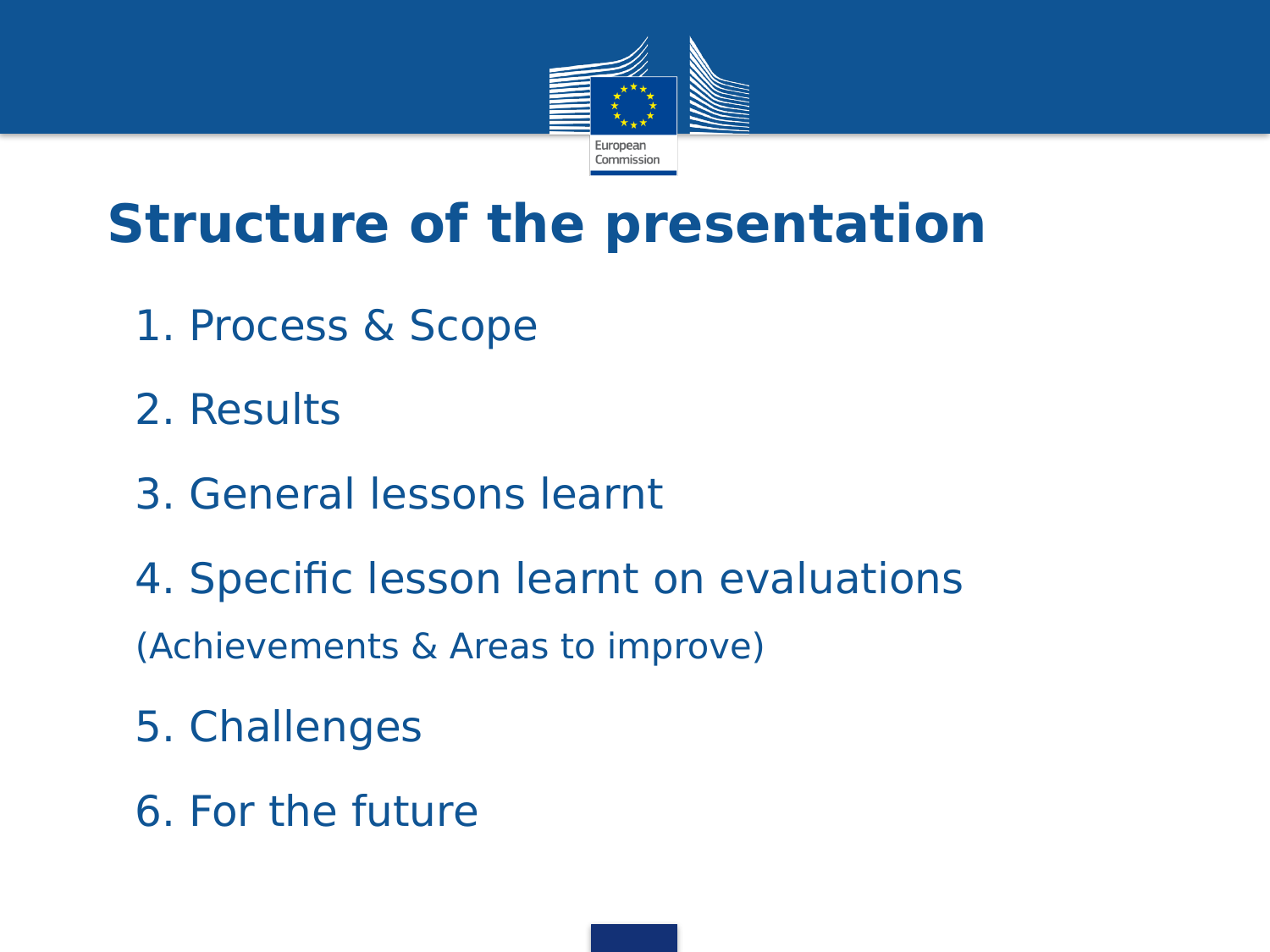

# Structure of the presentation
1. Process & Scope
2. Results
3. General lessons learnt
4. Specific lesson learnt on evaluations (Achievements & Areas to improve)
5. Challenges
6. For the future